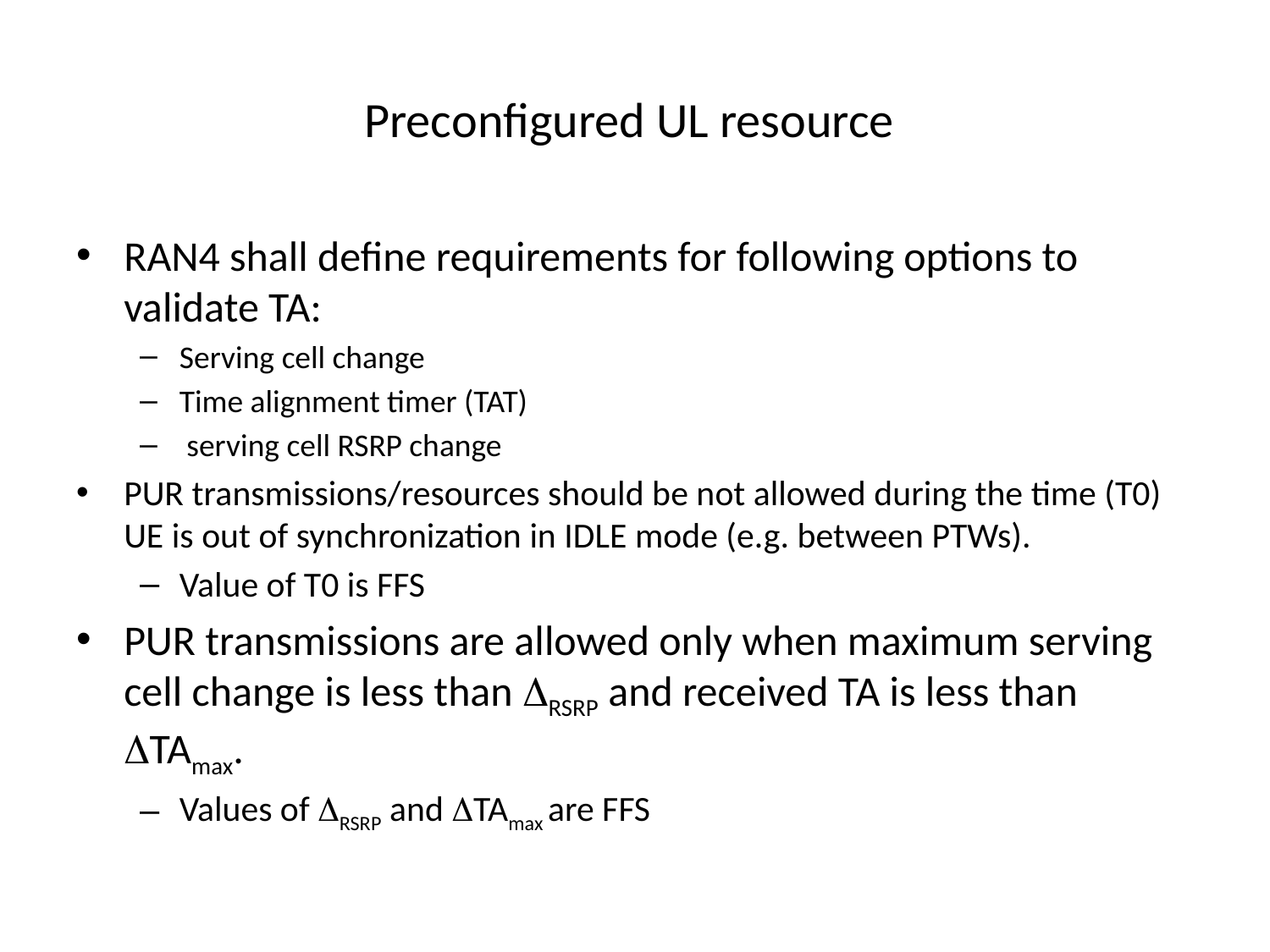

# Preconfigured UL resource
RAN4 shall define requirements for following options to validate TA:
Serving cell change
Time alignment timer (TAT)
 serving cell RSRP change
PUR transmissions/resources should be not allowed during the time (T0) UE is out of synchronization in IDLE mode (e.g. between PTWs).
Value of T0 is FFS
PUR transmissions are allowed only when maximum serving cell change is less than ΔRSRP and received TA is less than ΔTAmax.
Values of ΔRSRP and ΔTAmax are FFS